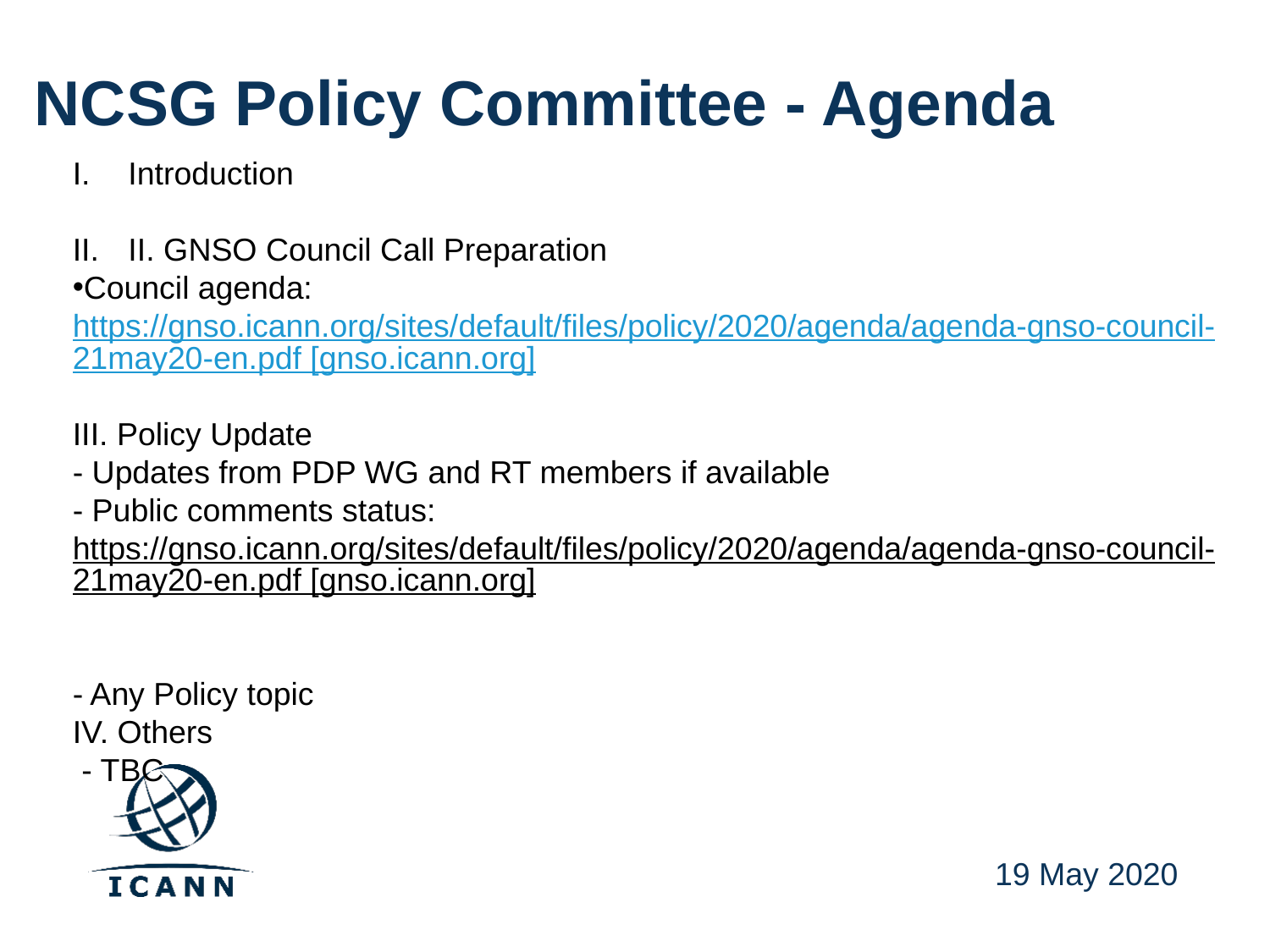

# NCSG Policy Committee - Agenda
Introduction
II. GNSO Council Call Preparation
Council agenda: https://gnso.icann.org/sites/default/files/policy/2020/agenda/agenda-gnso-council-21may20-en.pdf [gnso.icann.org]

III. Policy Update
- Updates from PDP WG and RT members if available
- Public comments status:
https://gnso.icann.org/sites/default/files/policy/2020/agenda/agenda-gnso-council-21may20-en.pdf [gnso.icann.org]
- Any Policy topic
IV. Others
 - TBC
19 May 2020